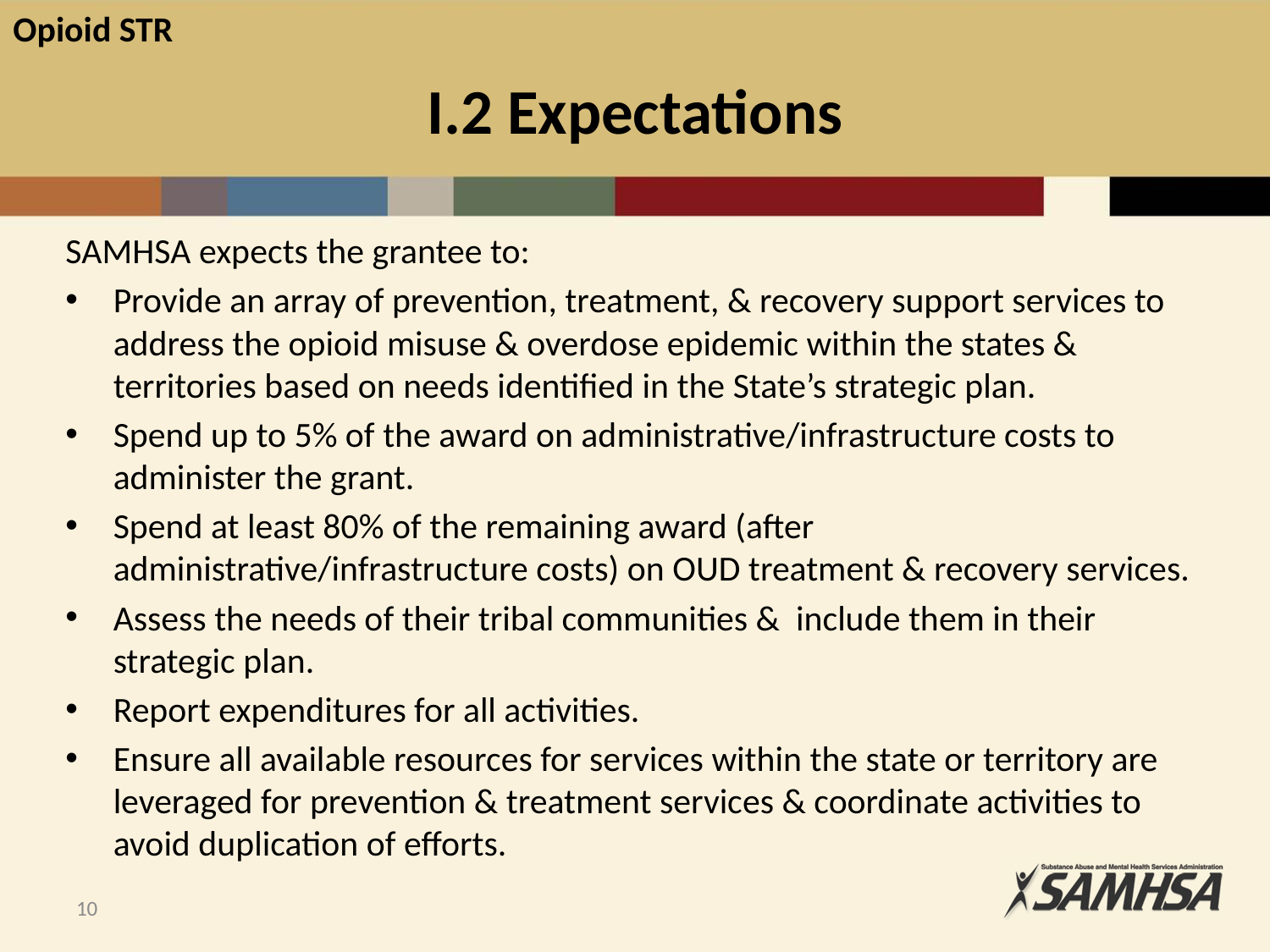

# I.2 Expectations
SAMHSA expects the grantee to:
Provide an array of prevention, treatment, & recovery support services to address the opioid misuse & overdose epidemic within the states & territories based on needs identified in the State’s strategic plan.
Spend up to 5% of the award on administrative/infrastructure costs to administer the grant.
Spend at least 80% of the remaining award (after administrative/infrastructure costs) on OUD treatment & recovery services.
Assess the needs of their tribal communities &  include them in their strategic plan.
Report expenditures for all activities.
Ensure all available resources for services within the state or territory are leveraged for prevention & treatment services & coordinate activities to avoid duplication of efforts.

10